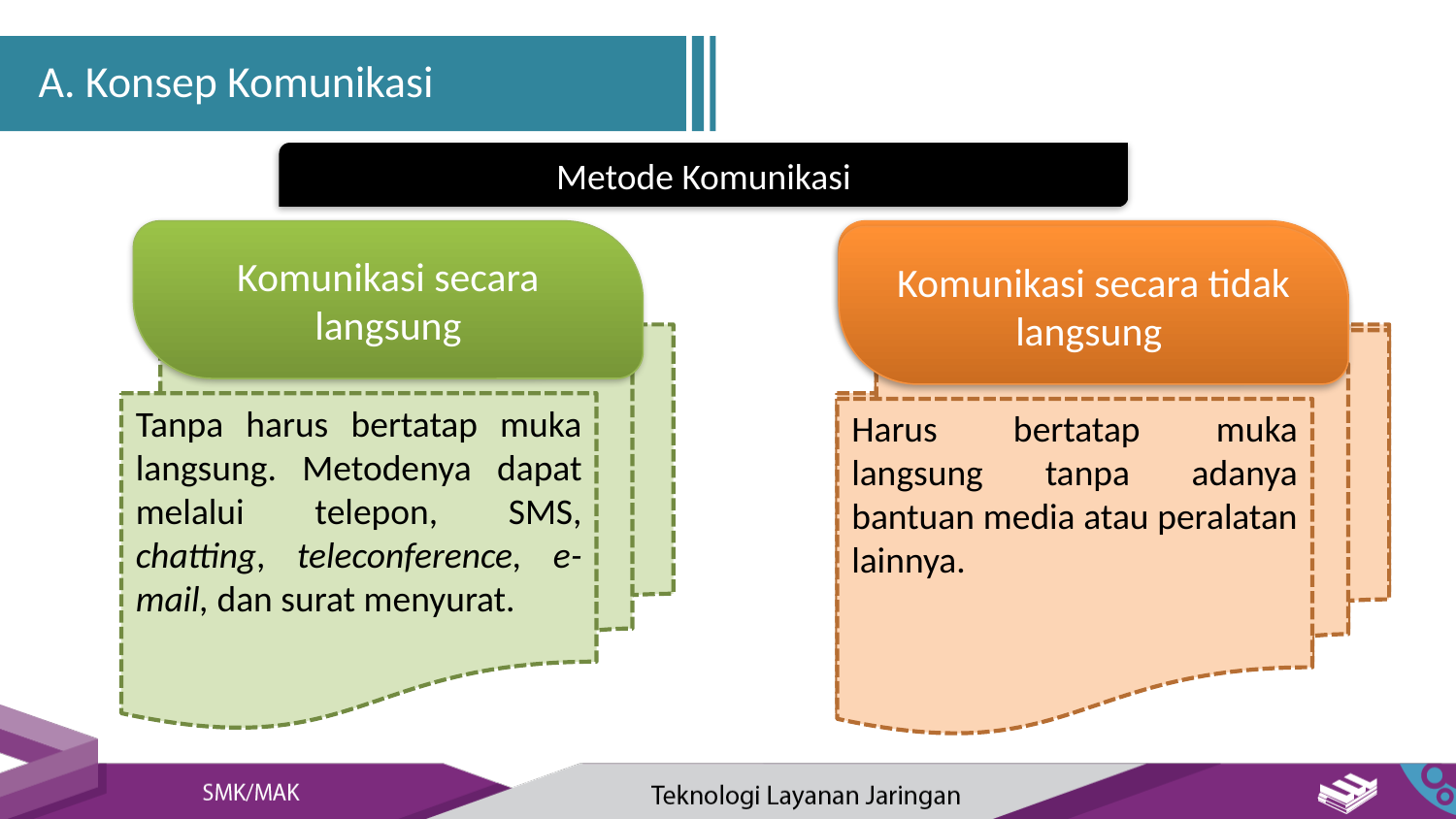

A. Konsep Komunikasi
Metode Komunikasi
Komunikasi secara langsung
Komunikasi secara tidak langsung
Komunikasi secara tidak langsung
Tanpa harus bertatap muka langsung. Metodenya dapat melalui telepon, SMS, chatting, teleconference, e-mail, dan surat menyurat.

Harus bertatap muka langsung tanpa adanya bantuan media atau peralatan lainnya.

Harus bertatap muka langsung tanpa adanya bantuan media atau peralatan lainnya.